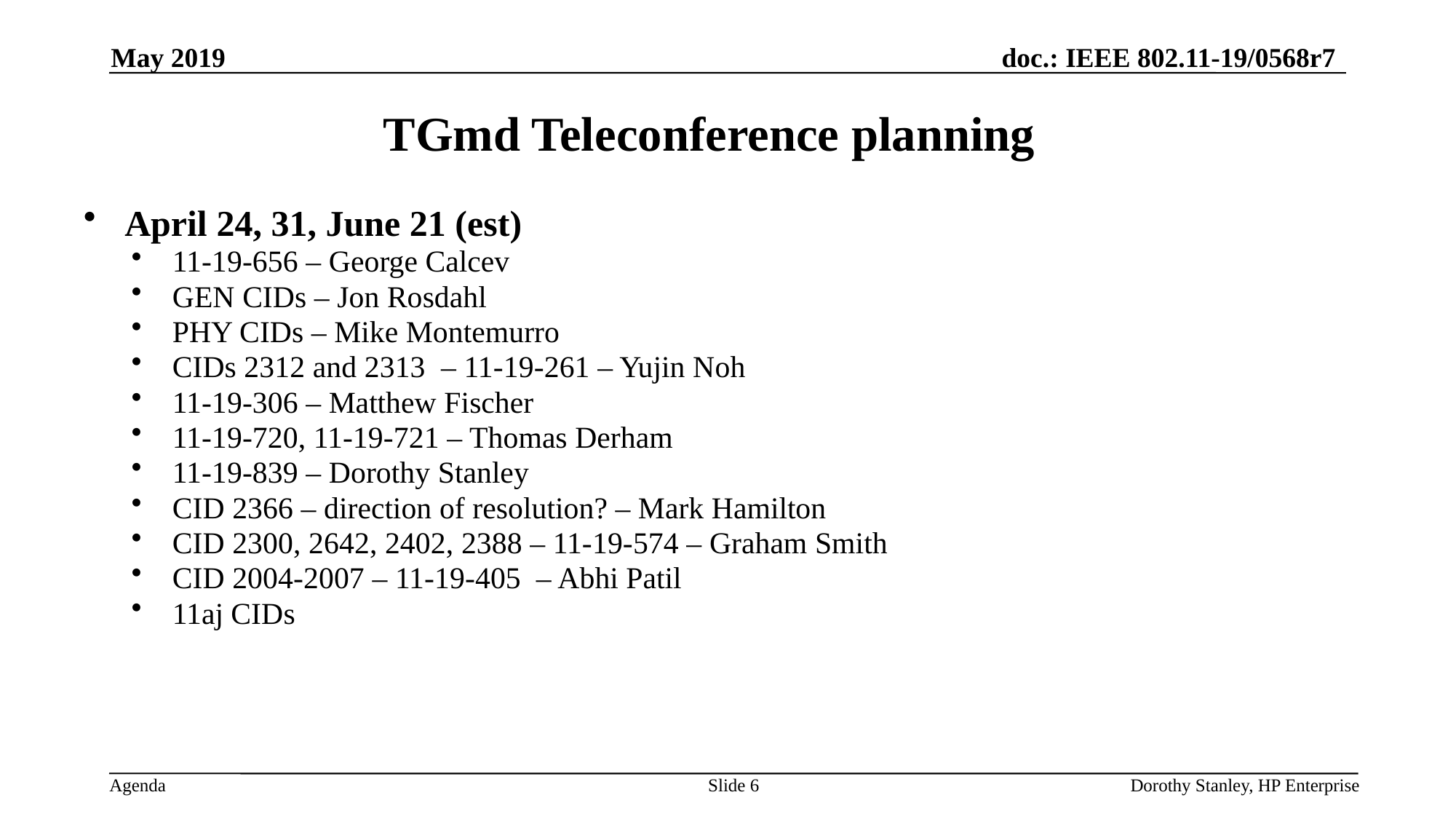

May 2019
# TGmd Teleconference planning
April 24, 31, June 21 (est)
11-19-656 – George Calcev
GEN CIDs – Jon Rosdahl
PHY CIDs – Mike Montemurro
CIDs 2312 and 2313  – 11-19-261 – Yujin Noh
11-19-306 – Matthew Fischer
11-19-720, 11-19-721 – Thomas Derham
11-19-839 – Dorothy Stanley
CID 2366 – direction of resolution? – Mark Hamilton
CID 2300, 2642, 2402, 2388 – 11-19-574 – Graham Smith
CID 2004-2007 – 11-19-405  – Abhi Patil
11aj CIDs

Slide 6
Dorothy Stanley, HP Enterprise